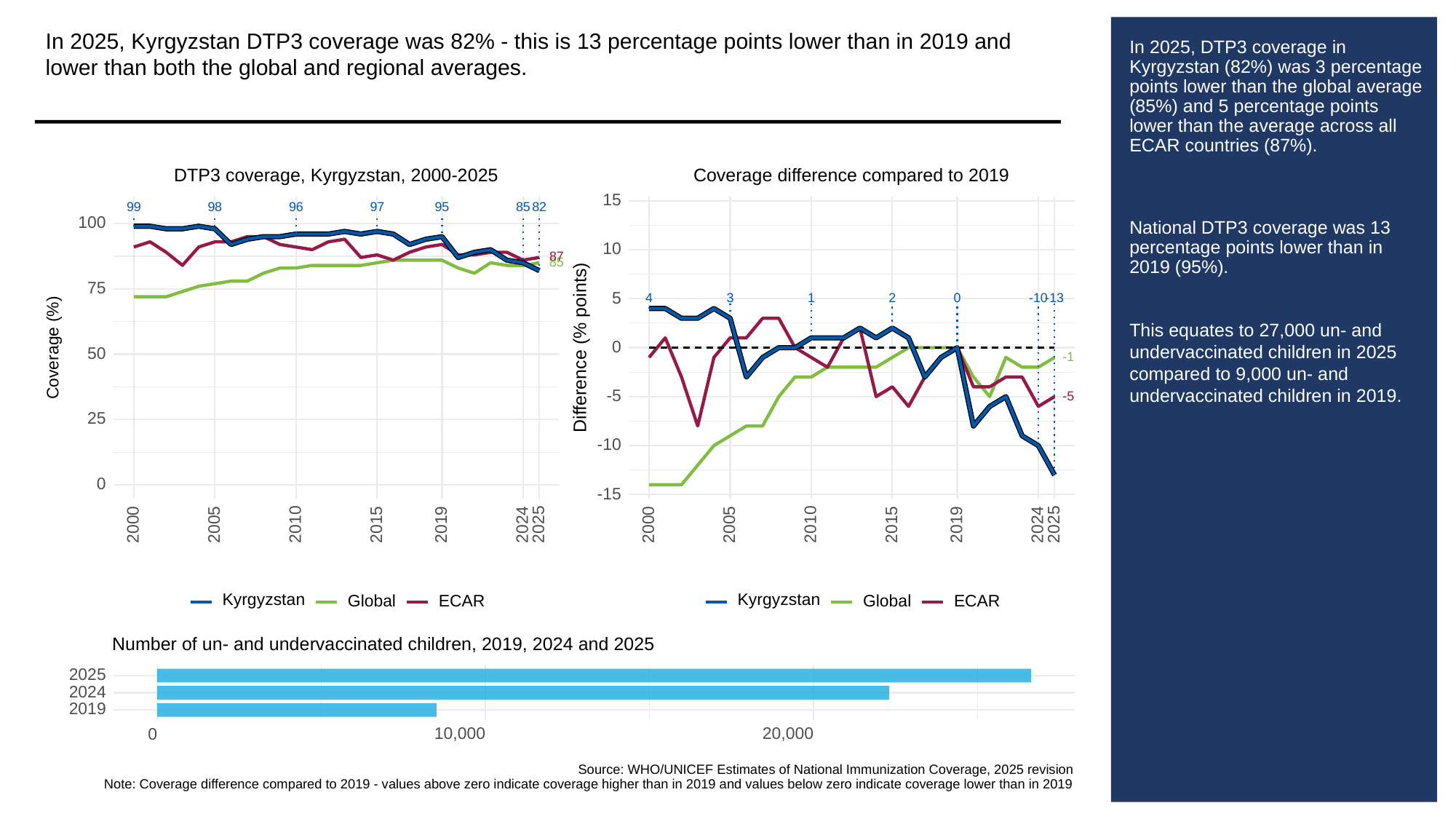

In 2025, Kyrgyzstan DTP3 coverage was 82% - this is 13 percentage points lower than in 2019 and lower than both the global and regional averages.
# In 2025, DTP3 coverage in Kyrgyzstan (82%) was 3 percentage points lower than the global average (85%) and 5 percentage points lower than the average across all ECAR countries (87%).

National DTP3 coverage was 13 percentage points lower than in 2019 (95%).

This equates to 27,000 un- and undervaccinated children in 2025 compared to 9,000 un- and undervaccinated children in 2019.

Coverage difference compared to 2019
DTP3 coverage, Kyrgyzstan, 2000-2025
15

99
98
96
97
95
85
82
100

10

87

85

75

5
3
-13
0
-10
1
2
4

Difference (% points)
Coverage (%)
0

50
-1

-5
-5

25

-10

0

-15

2000
2005
2010
2015
2019
2024
2025
2000
2005
2010
2015
2019
2024
2025
Kyrgyzstan
Kyrgyzstan
Global
ECAR
Global
ECAR

Number of un- and undervaccinated children, 2019, 2024 and 2025

2025

2024

2019

10,000
20,000
0
Source: WHO/UNICEF Estimates of National Immunization Coverage, 2025 revision
Note: Coverage difference compared to 2019 - values above zero indicate coverage higher than in 2019 and values below zero indicate coverage lower than in 2019